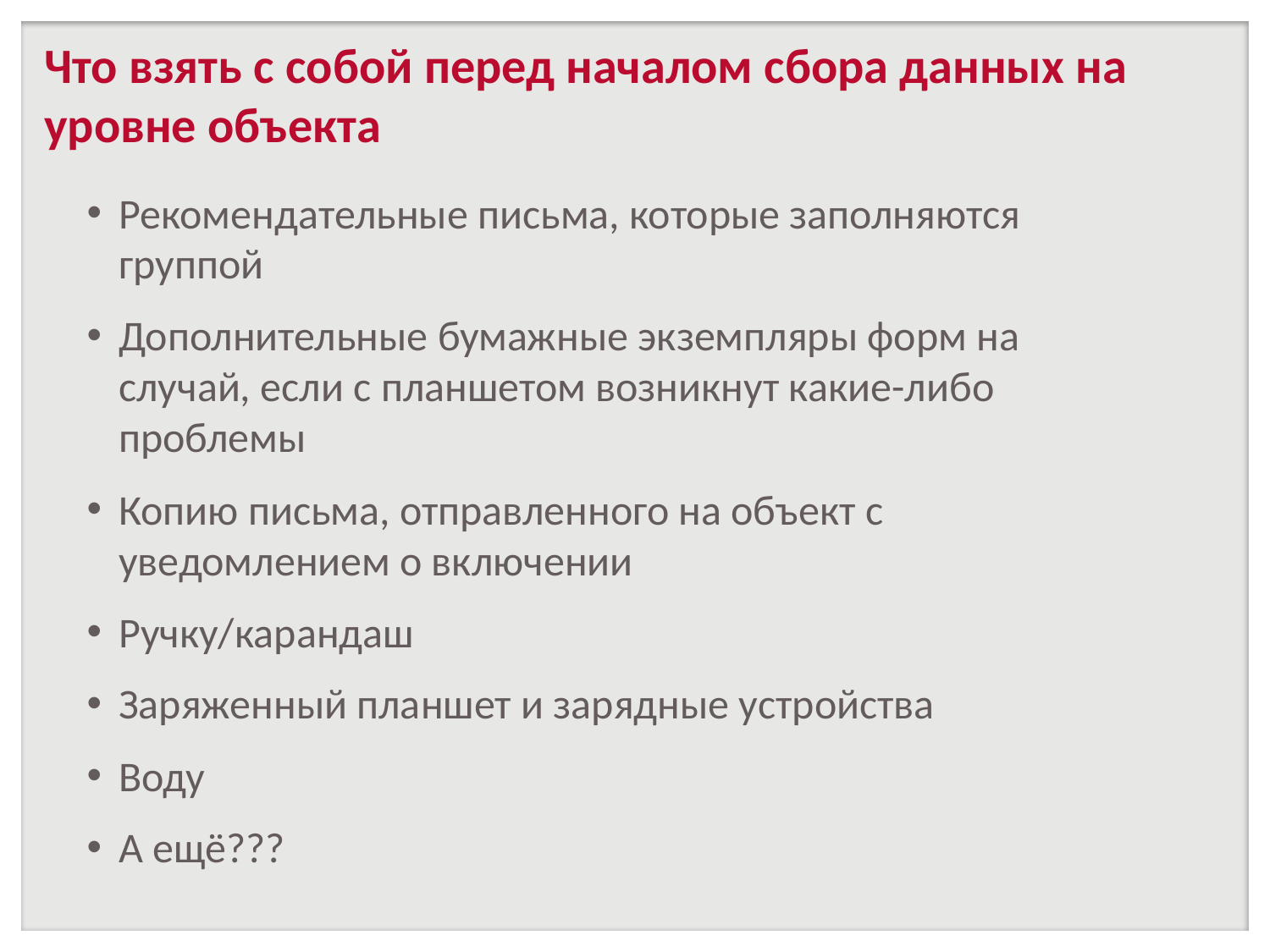

# Что взять с собой перед началом сбора данных на уровне объекта
Рекомендательные письма, которые заполняются группой
Дополнительные бумажные экземпляры форм на случай, если с планшетом возникнут какие-либо проблемы
Копию письма, отправленного на объект с уведомлением о включении
Ручку/карандаш
Заряженный планшет и зарядные устройства
Воду
А ещё???